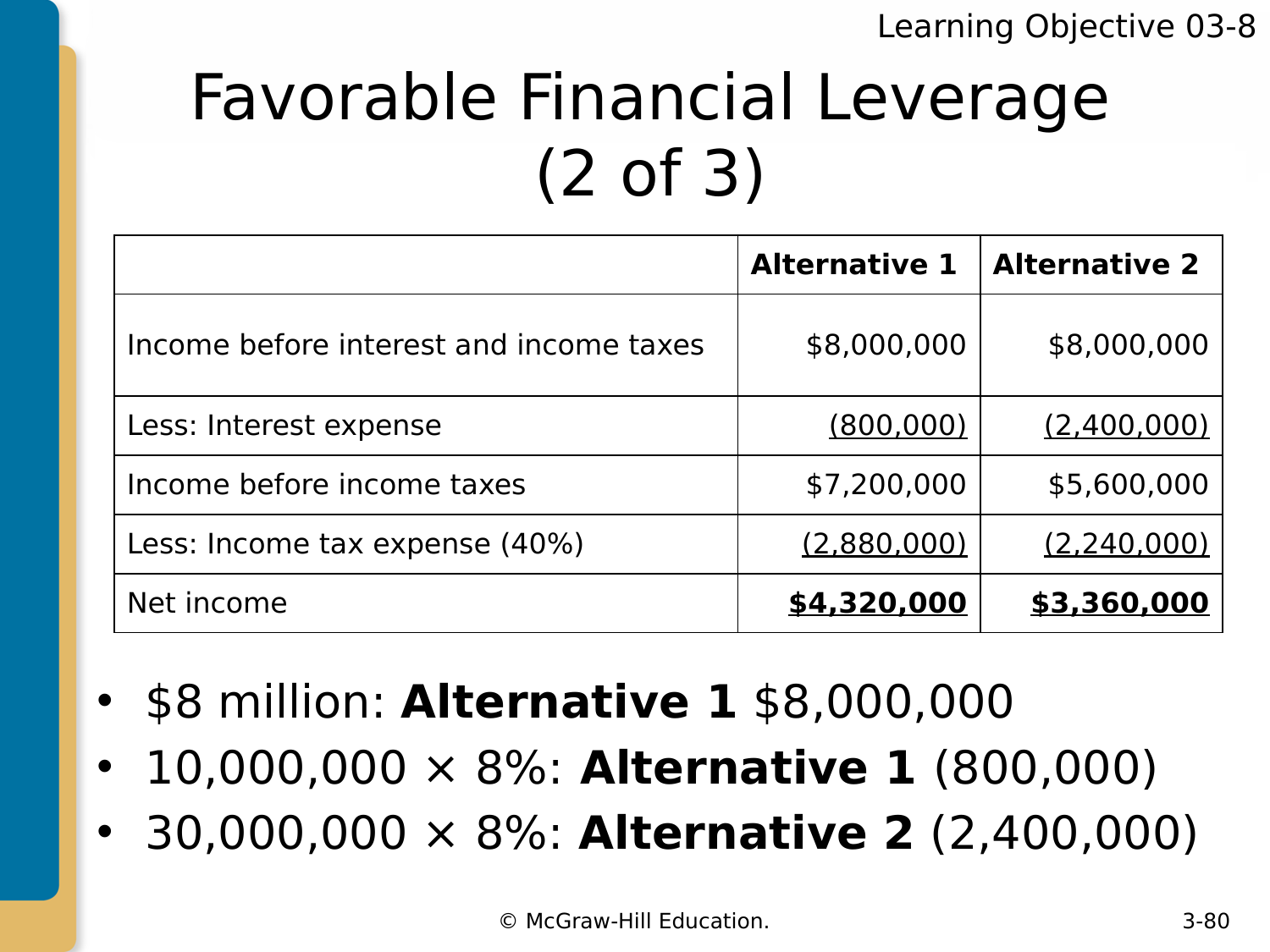

Learning Objective 03-8
# Favorable Financial Leverage (2 of 3)
|  | Alternative 1 | Alternative 2 |
| --- | --- | --- |
| Income before interest and income taxes | $8,000,000 | $8,000,000 |
| Less: Interest expense | (800,000) | (2,400,000) |
| Income before income taxes | $7,200,000 | $5,600,000 |
| Less: Income tax expense (40%) | (2,880,000) | (2,240,000) |
| Net income | $4,320,000 | $3,360,000 |
$8 million: Alternative 1 $8,000,000
10,000,000 × 8%: Alternative 1 (800,000)
30,000,000 × 8%: Alternative 2 (2,400,000)